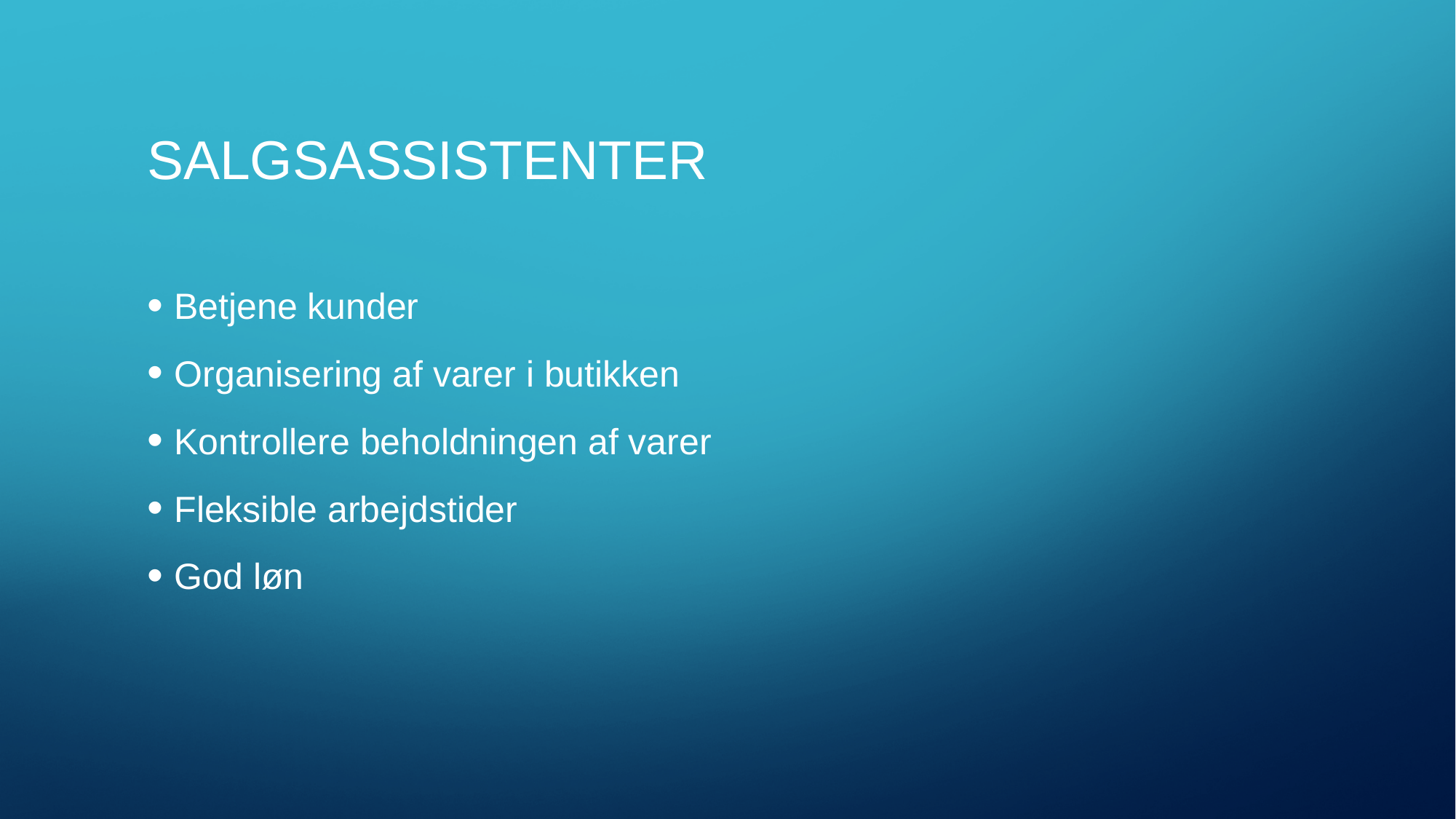

# Salgsassistenter
Betjene kunder
Organisering af varer i butikken
Kontrollere beholdningen af varer
Fleksible arbejdstider
God løn